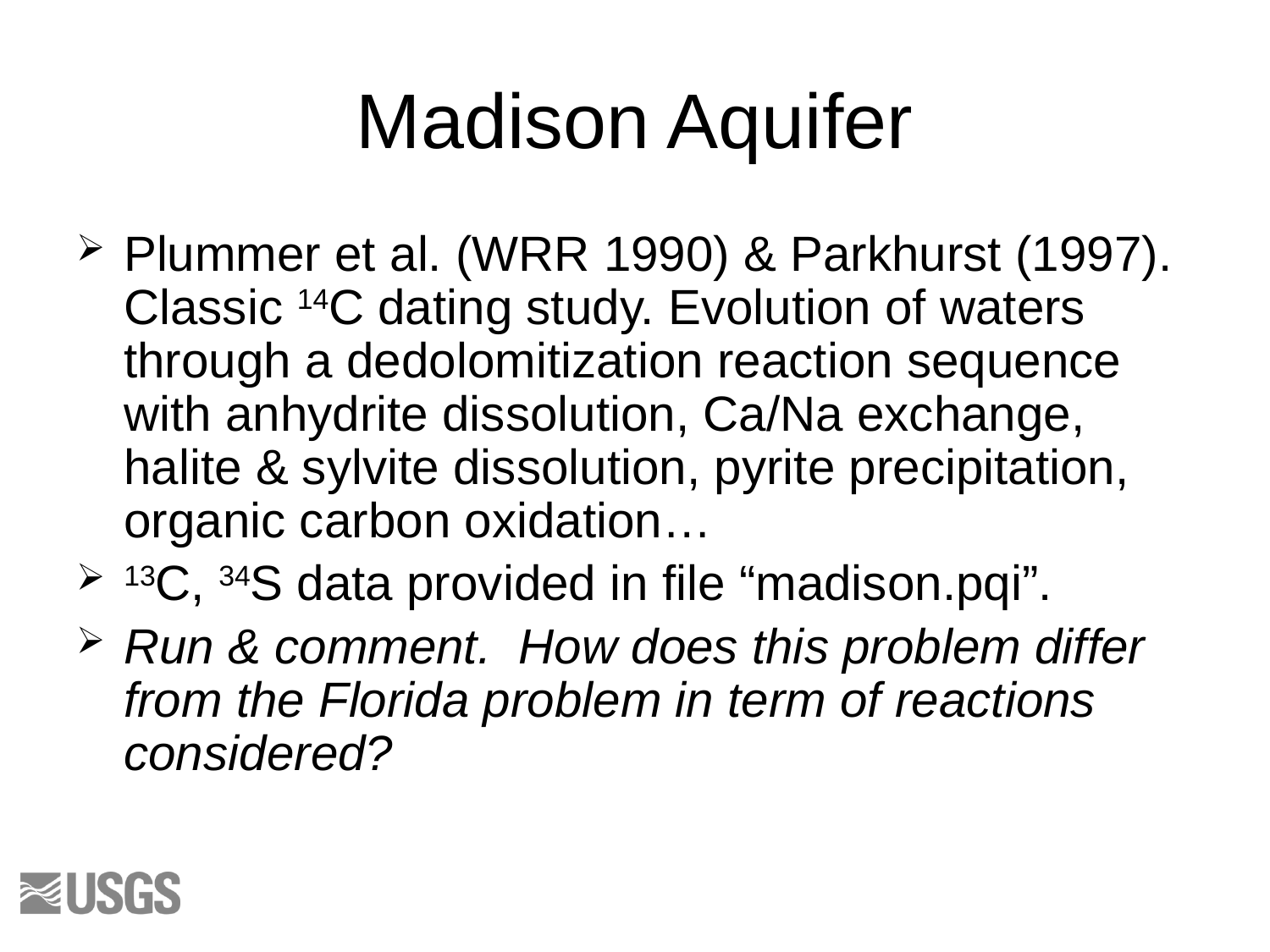

# Madison Aquifer
Plummer et al. (WRR 1990) & Parkhurst (1997). Classic 14C dating study. Evolution of waters through a dedolomitization reaction sequence with anhydrite dissolution, Ca/Na exchange, halite & sylvite dissolution, pyrite precipitation, organic carbon oxidation…
13C, 34S data provided in file “madison.pqi”.
Run & comment.  How does this problem differ from the Florida problem in term of reactions considered?